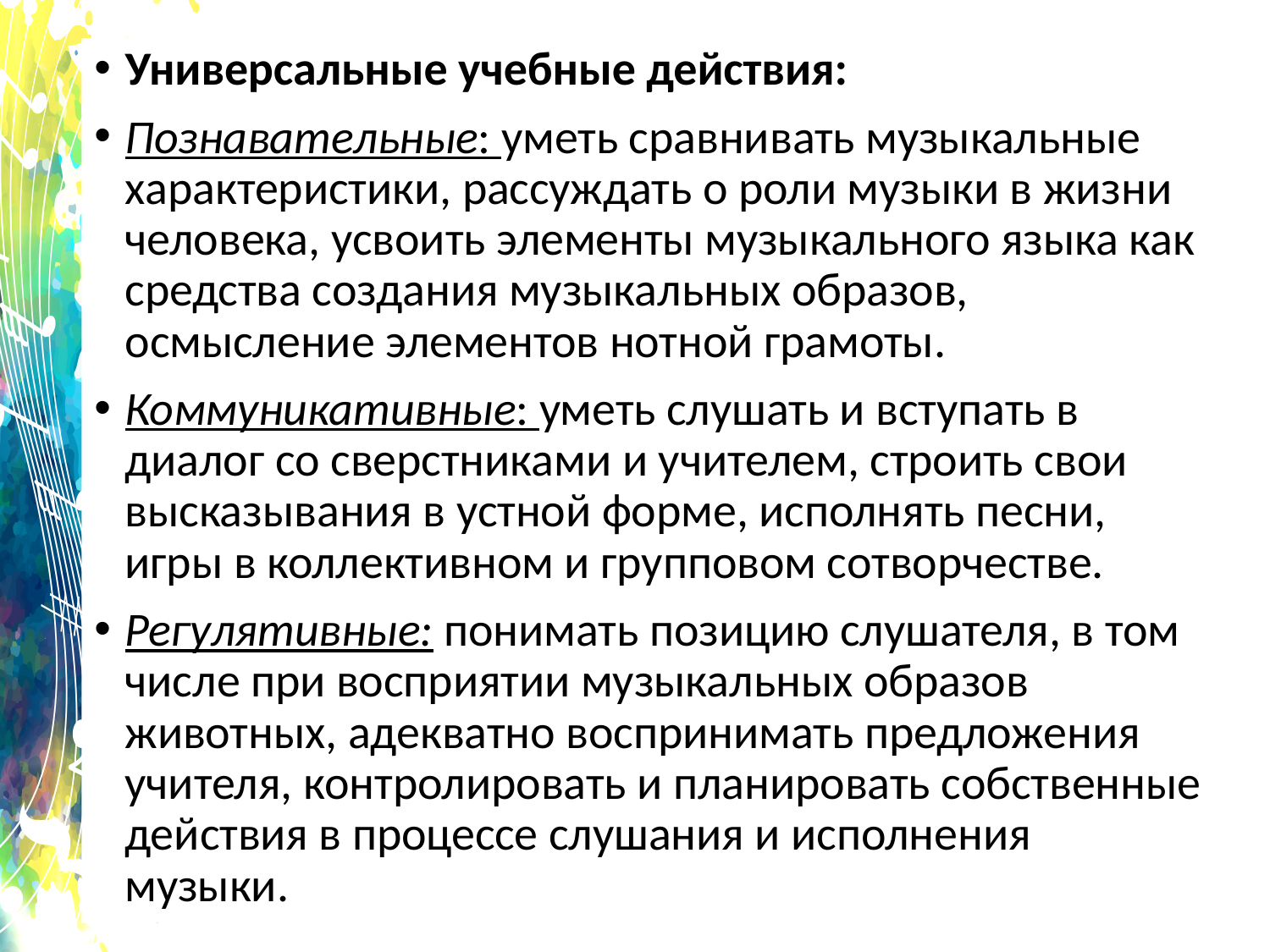

Универсальные учебные действия:
Познавательные: уметь сравнивать музыкальные характеристики, рассуждать о роли музыки в жизни человека, усвоить элементы музыкального языка как средства создания музыкальных образов, осмысление элементов нотной грамоты.
Коммуникативные: уметь слушать и вступать в диалог со сверстниками и учителем, строить свои высказывания в устной форме, исполнять песни, игры в коллективном и групповом сотворчестве.
Регулятивные: понимать позицию слушателя, в том числе при восприятии музыкальных образов животных, адекватно воспринимать предложения учителя, контролировать и планировать собственные действия в процессе слушания и исполнения музыки.